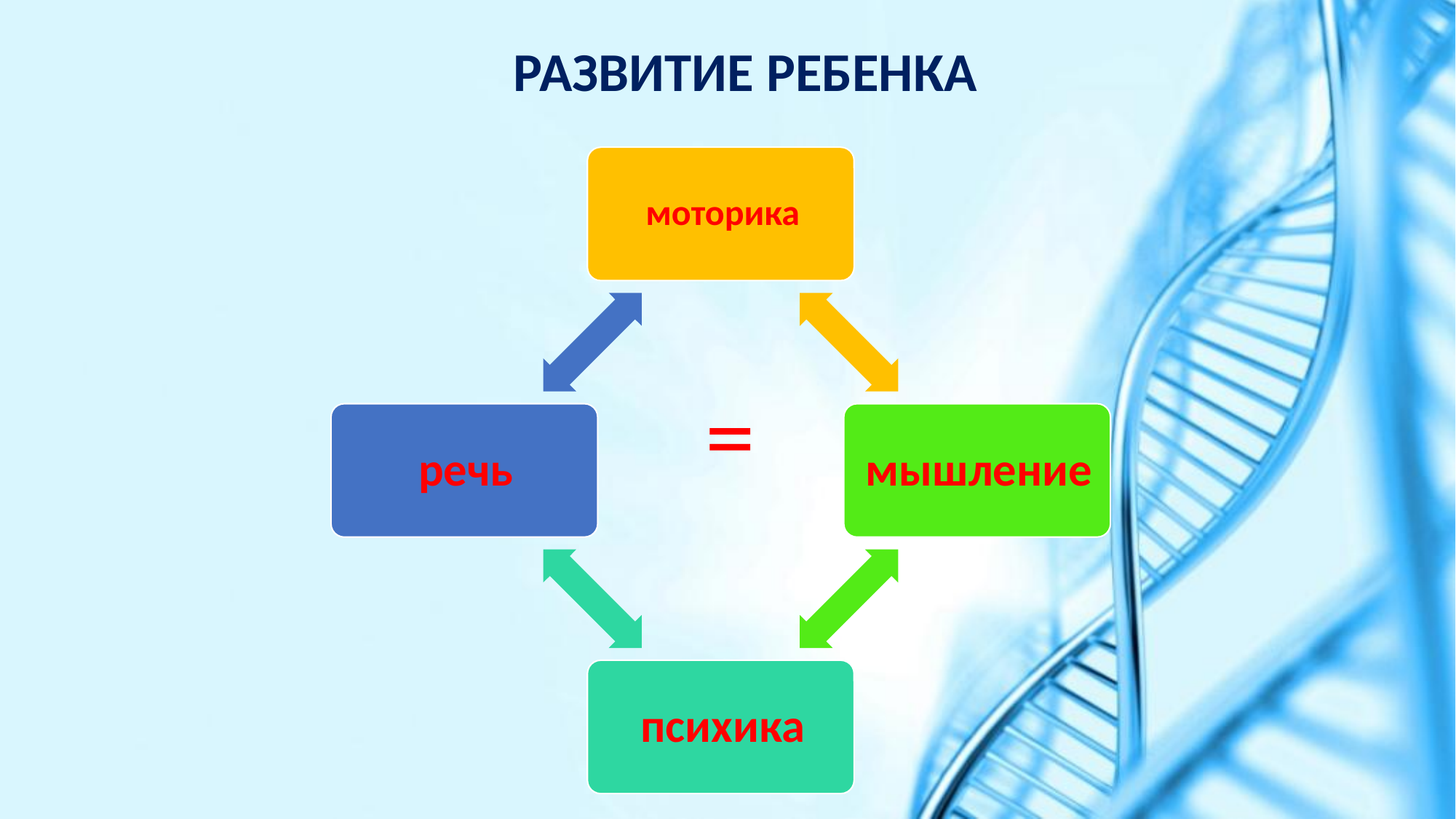

РАЗВИТИЕ РЕБЕНКА
моторика

мышление

психика

речь

=